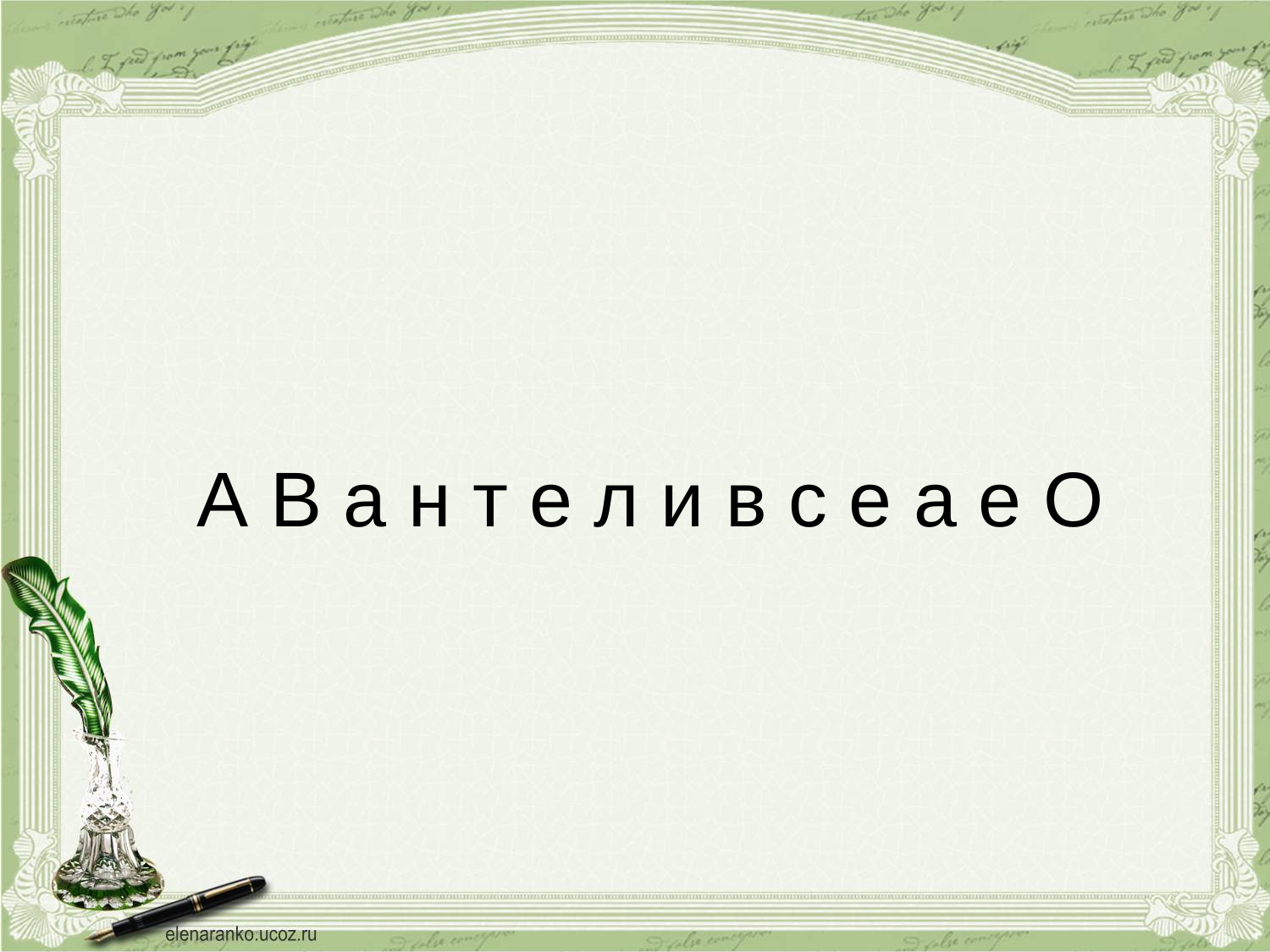

# А В а н т е л и в с е а е О